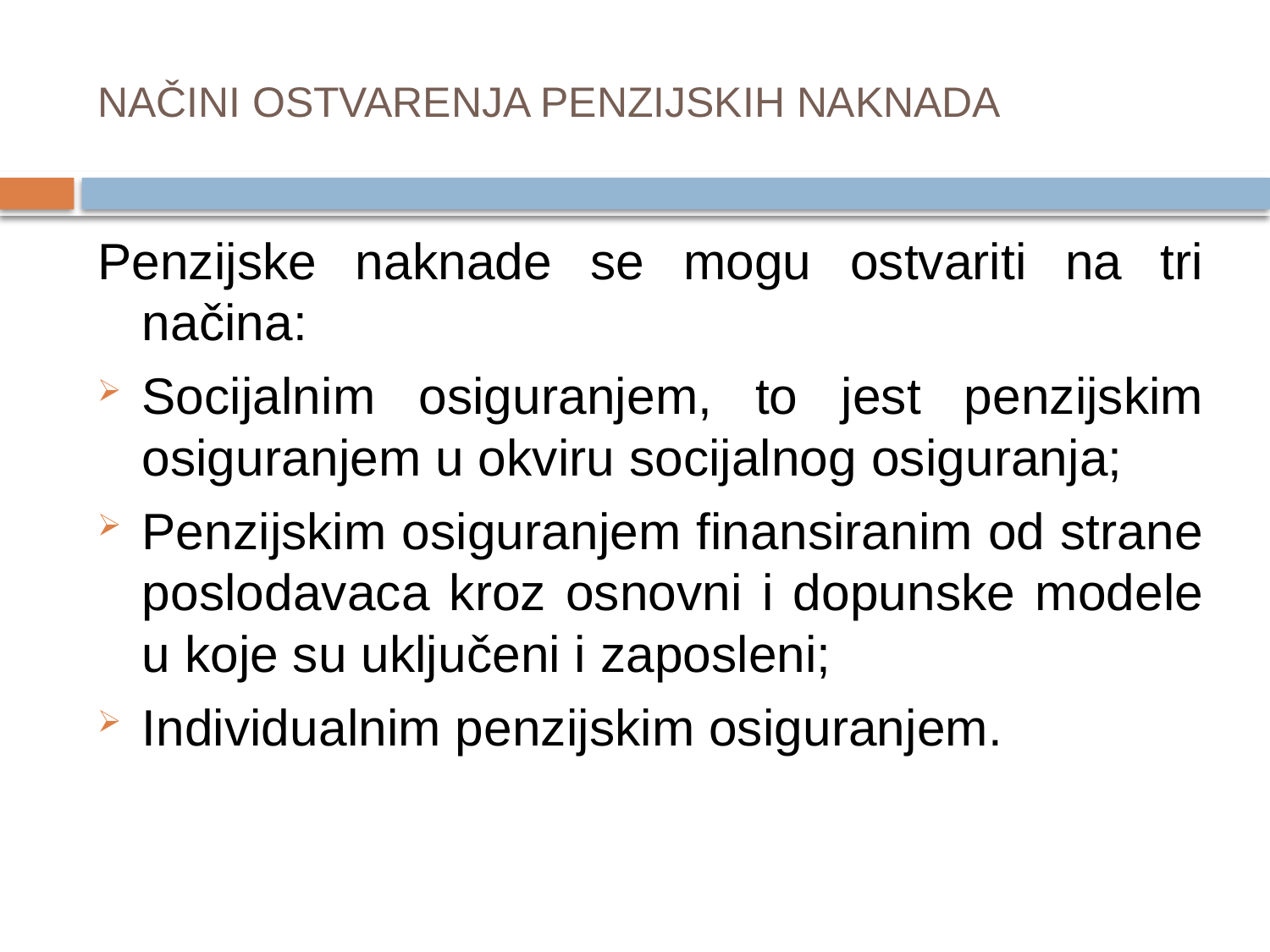

# NAČINI OSTVARENJA PENZIJSKIH NAKNADA
Penzijske naknade se mogu ostvariti na tri načina:
Socijalnim osiguranjem, to jest penzijskim osiguranjem u okviru socijalnog osiguranja;
Penzijskim osiguranjem finansiranim od strane poslodavaca kroz osnovni i dopunske modele u koje su uključeni i zaposleni;
Individualnim penzijskim osiguranjem.